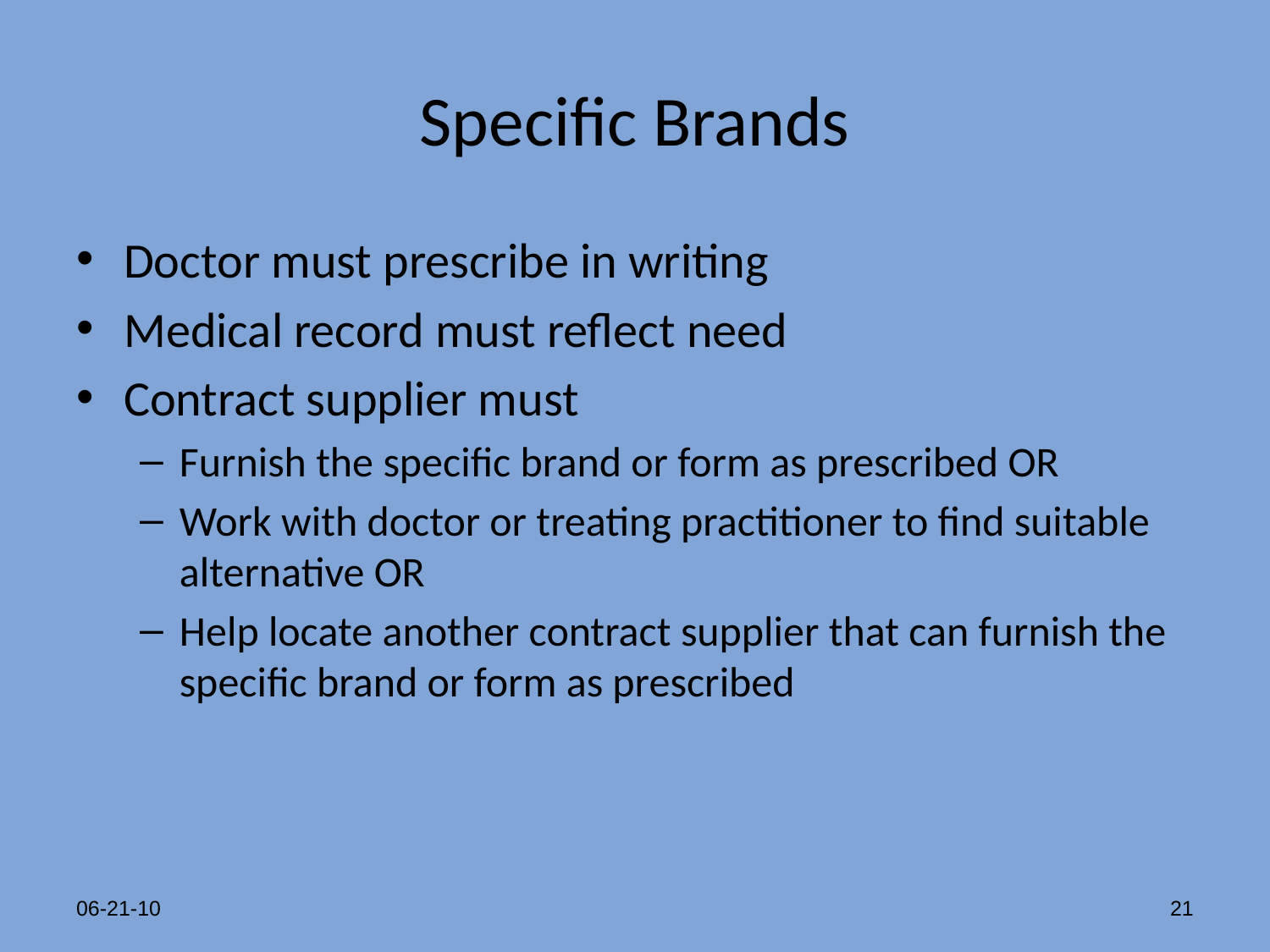

# Specific Brands
Doctor must prescribe in writing
Medical record must reflect need
Contract supplier must
Furnish the specific brand or form as prescribed OR
Work with doctor or treating practitioner to find suitable alternative OR
Help locate another contract supplier that can furnish the specific brand or form as prescribed

06-21-10
21